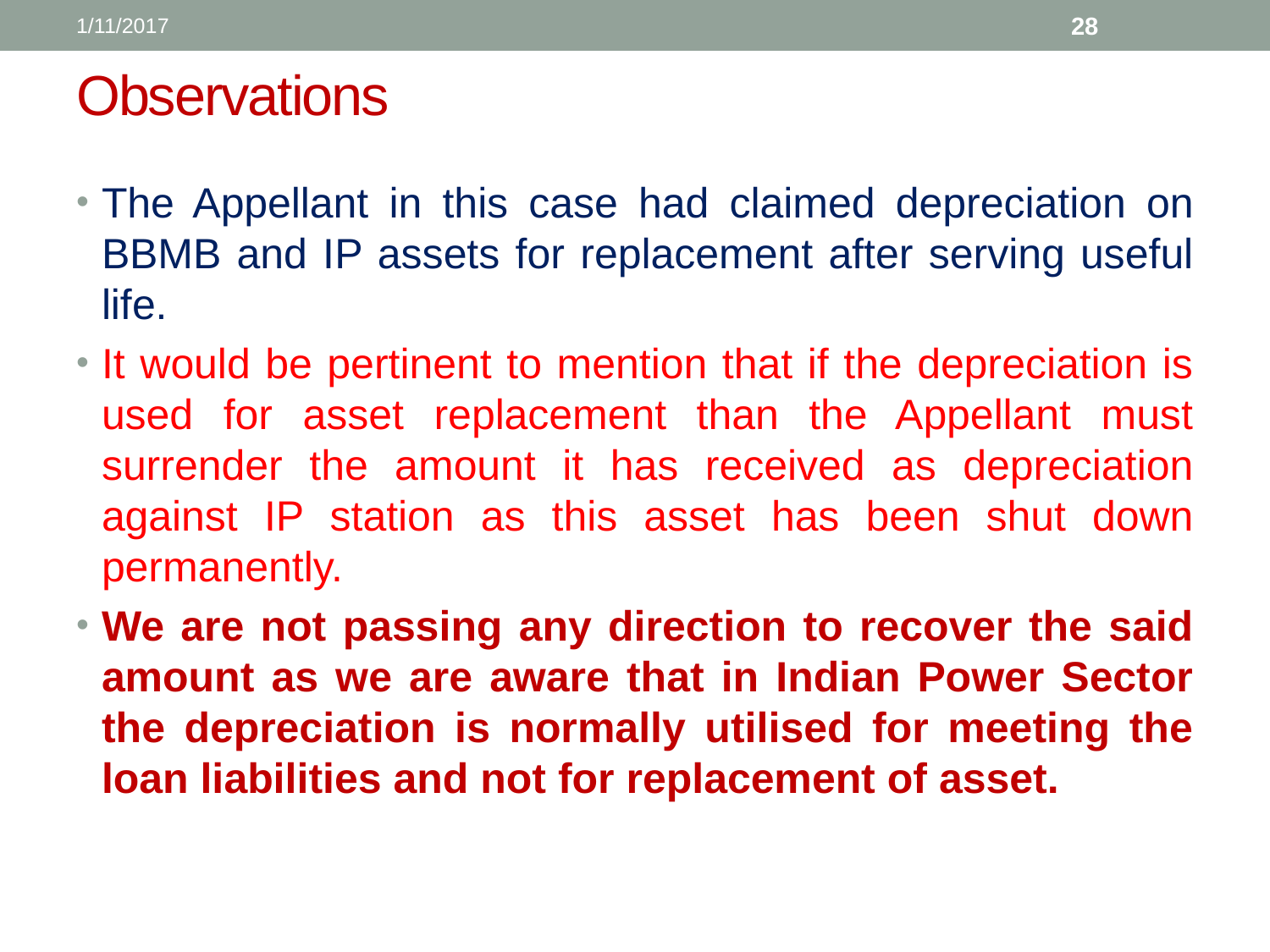

1/11/2017
28
# Observations
The Appellant in this case had claimed depreciation on BBMB and IP assets for replacement after serving useful life.
It would be pertinent to mention that if the depreciation is used for asset replacement than the Appellant must surrender the amount it has received as depreciation against IP station as this asset has been shut down permanently.
We are not passing any direction to recover the said amount as we are aware that in Indian Power Sector the depreciation is normally utilised for meeting the loan liabilities and not for replacement of asset.